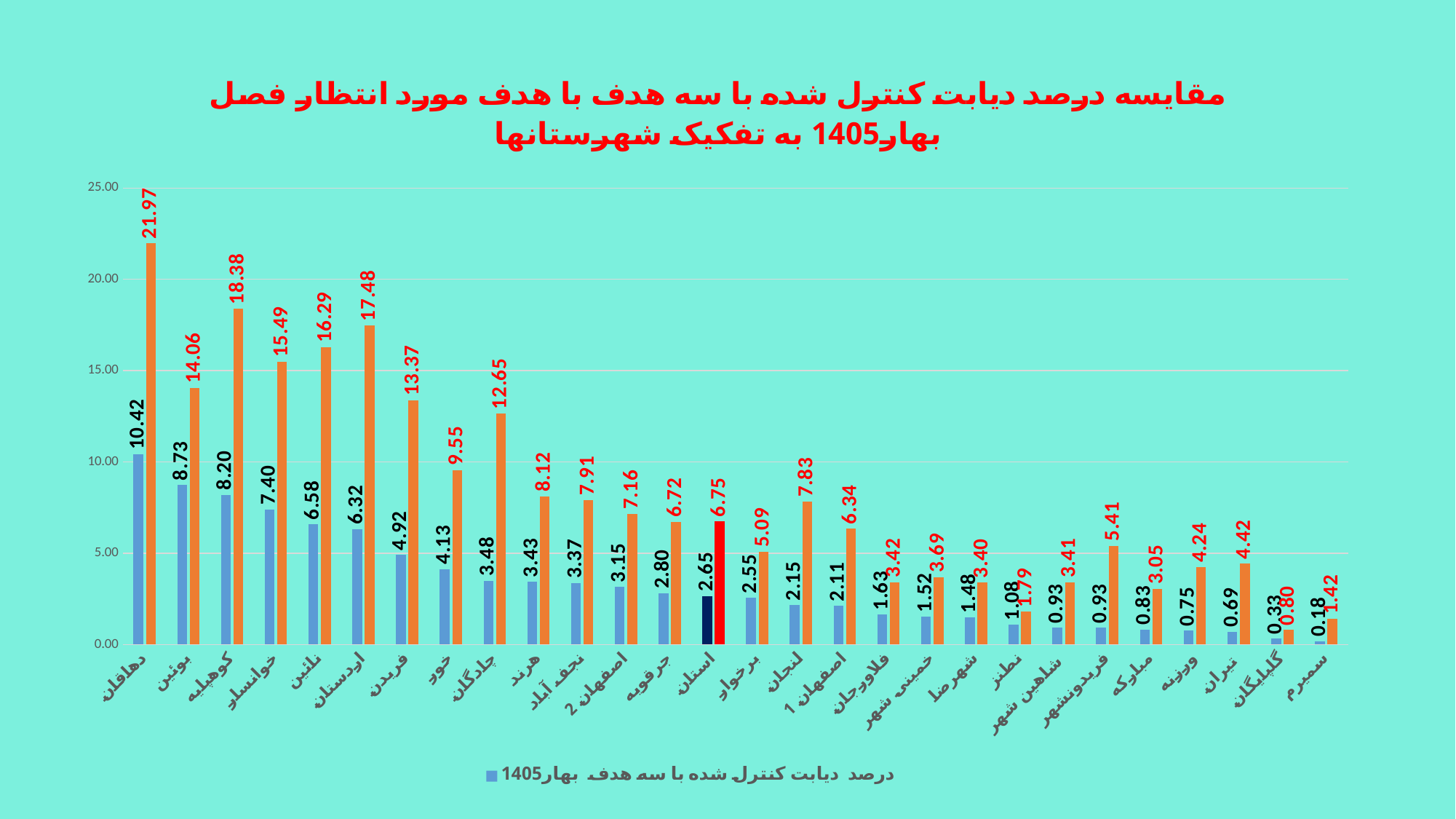

### Chart: مقایسه درصد دیابت کنترل شده با سه هدف با هدف مورد انتظار فصل بهار1405 به تفکیک شهرستانها

| Category | درصد  دیابت کنترل شده با سه هدف  بهار1405 | هدف موردانتظار دیابت کنترل شده با سه هدف بهار1405 |
|---|---|---|
| دهاقان | 10.416666666666668 | 21.974587912087916 |
| بوئین | 8.734939759036145 | 14.062499999999998 |
| کوهپایه | 8.200455580865604 | 18.38235294117647 |
| خوانسار | 7.397003745318352 | 15.487753378378379 |
| نائین | 6.578947368421052 | 16.292283298097253 |
| اردستان | 6.315789473684211 | 17.47538119440915 |
| فریدن | 4.915824915824916 | 13.368932038834949 |
| خور | 4.1343669250646 | 9.55188679245283 |
| چادگان | 3.484320557491289 | 12.64992503748126 |
| هرند | 3.4334763948497855 | 8.119486768243785 |
| نجف آباد | 3.365492483733453 | 7.912373843566022 |
| اصفهان 2 | 3.1487208321619344 | 7.157984859408796 |
| جرقویه | 2.804878048780488 | 6.718646317186463 |
| استان | 2.6459511892922936 | 6.75 |
| برخوار | 2.549246813441483 | 5.085717405547063 |
| لنجان | 2.147577092511013 | 7.82781262250098 |
| اصفهان 1 | 2.1079751727368543 | 6.338485986709044 |
| فلاورجان | 1.631494945912396 | 3.417644950264361 |
| خمینی شهر | 1.5228426395939088 | 3.690944881889764 |
| شهرضا | 1.4788373278939317 | 3.3973386651958077 |
| نطنز | 1.0796221322537112 | 1.7876059322033897 |
| شاهین شهر  | 0.9282178217821782 | 3.4096290449881606 |
| فریدونشهر | 0.9259259259259258 | 5.408653846153846 |
| مبارکه | 0.8267716535433071 | 3.054132141299607 |
| ورزنه | 0.7541478129713424 | 4.244011976047904 |
| تیران  | 0.6944444444444444 | 4.419956997654417 |
| گلپایگان | 0.33178500331785005 | 0.8024796195652175 |
| سمیرم | 0.1773049645390071 | 1.4218009478672986 |